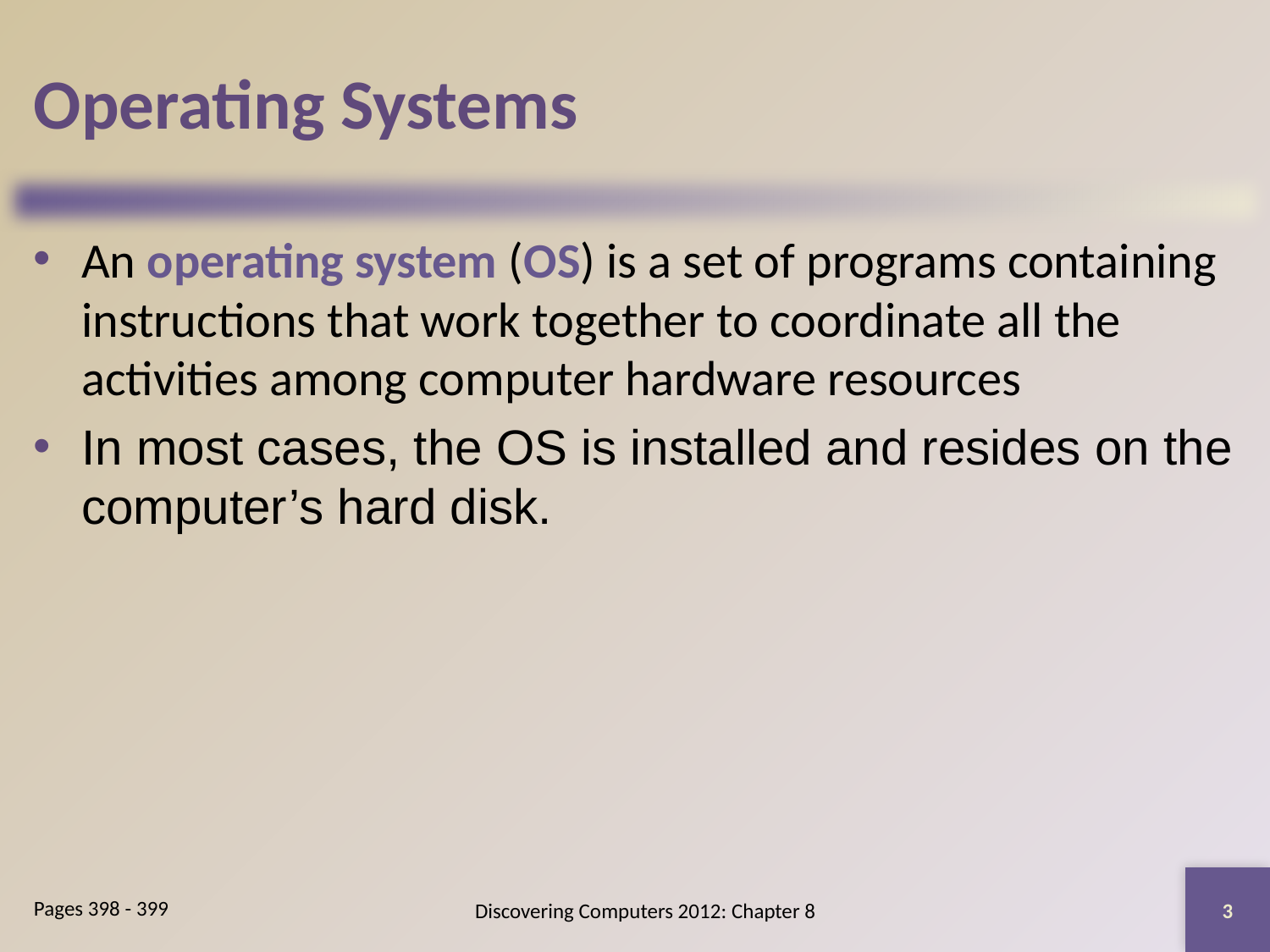

# Operating Systems
An operating system (OS) is a set of programs containing instructions that work together to coordinate all the activities among computer hardware resources
In most cases, the OS is installed and resides on the computer’s hard disk.

3
Discovering Computers 2012: Chapter 8
Pages 398 - 399